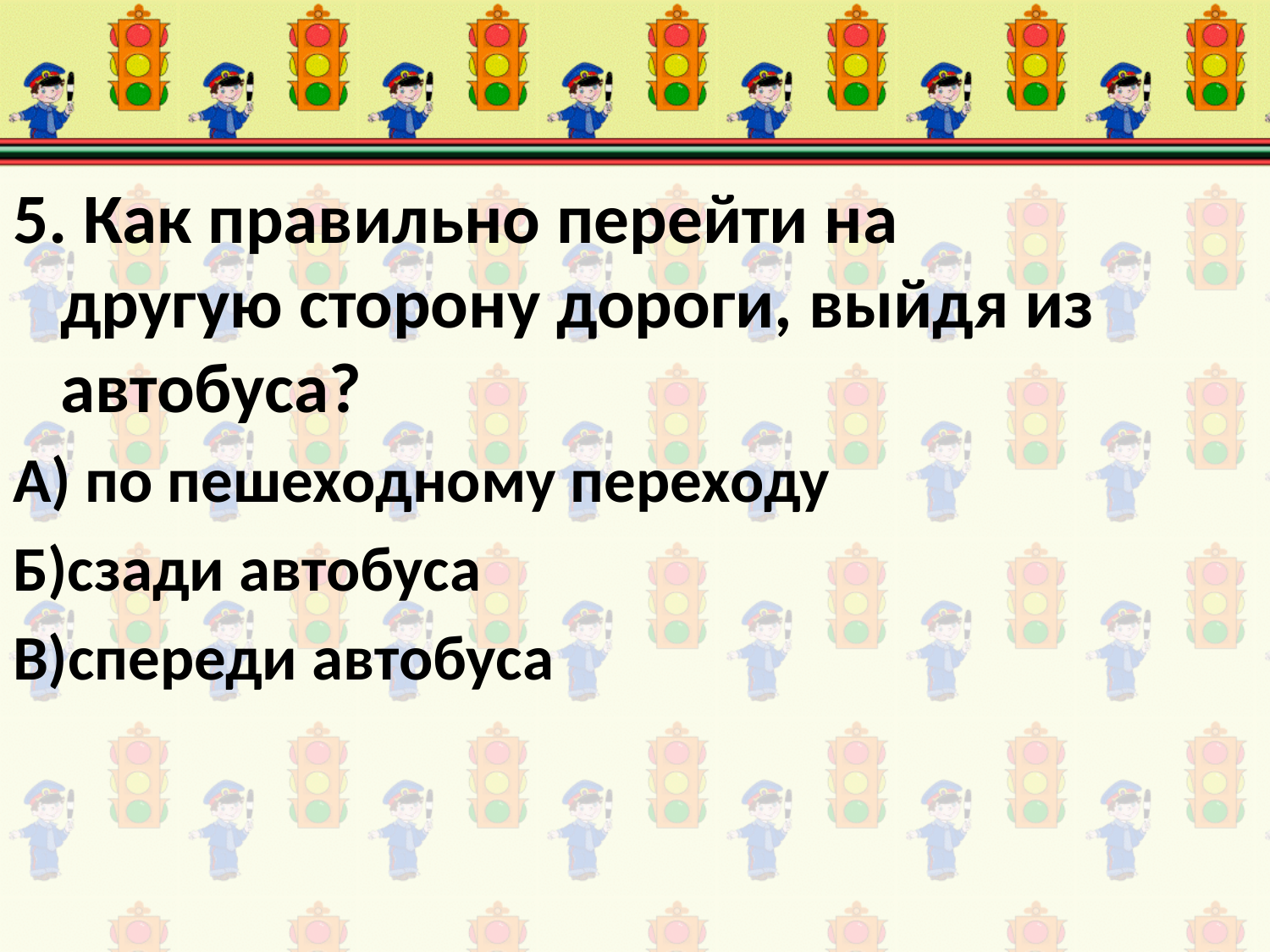

#

5. Как правильно перейти на другую сторону дороги, выйдя из автобуса?
А) по пешеходному переходу
Б)сзади автобуса
В)спереди автобуса